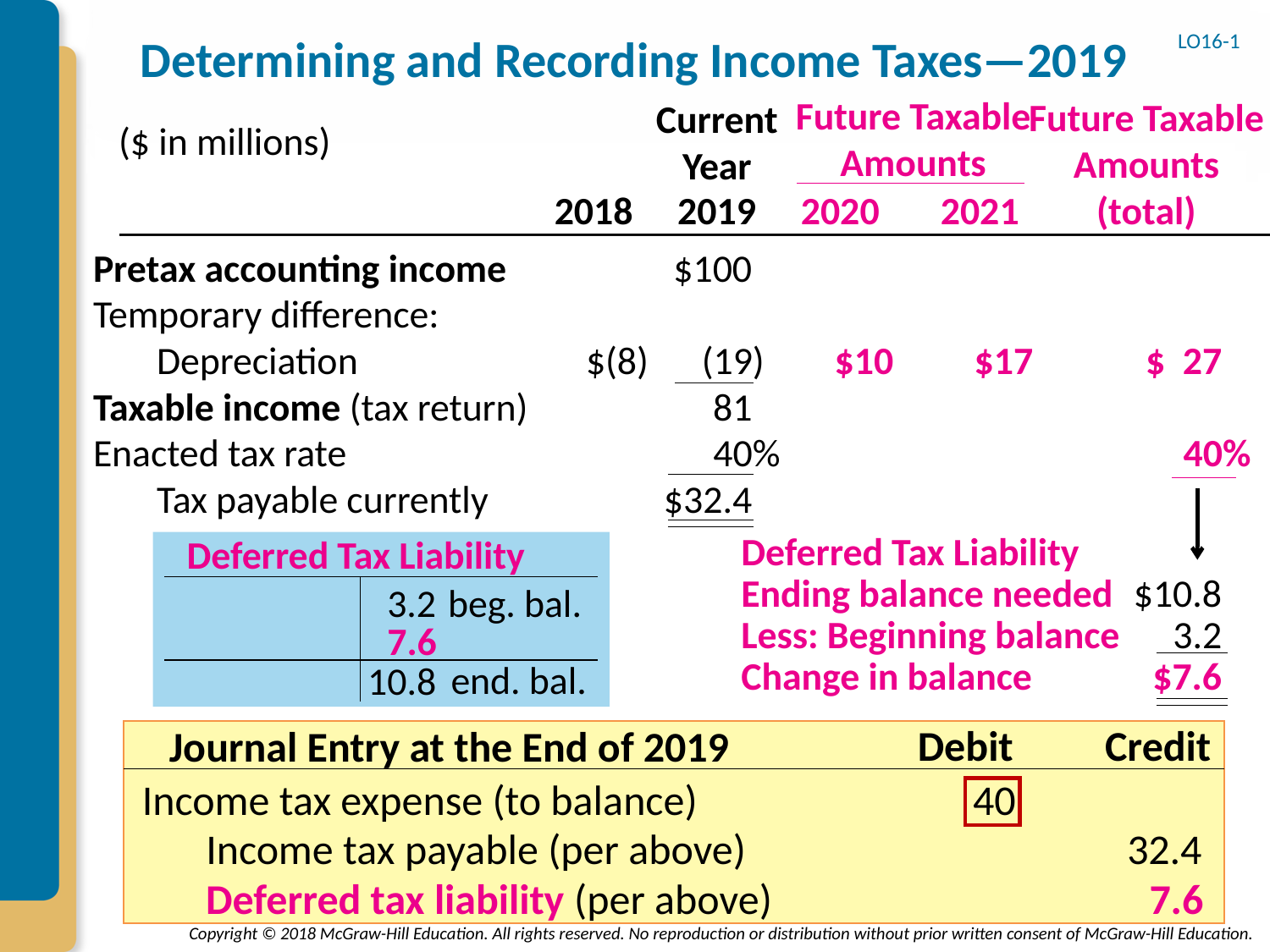

# Determining and Recording Income Taxes—2019
LO16-1
Future Taxable
Amounts
Future Taxable
Amounts (total)
Current Year
($ in millions)

2018
2019
2020
2021
Pretax accounting income
$100
Temporary difference:
Depreciation
$(8)
(19)
$10
$17
$  27
Taxable income (tax return)
81
Enacted tax rate
40%
40%
Tax payable currently
$32.4
Deferred Tax Liability
Deferred Tax Liability

Ending balance needed
$10.8
3.2
beg. bal.
Less: Beginning balance
3.2
7.6
Change in balance
$7.6
10.8
end. bal.
Debit
Credit
Journal Entry at the End of 2019

Income tax expense (to balance)
40

Income tax payable (per above)
32.4
Deferred tax liability (per above)
7.6